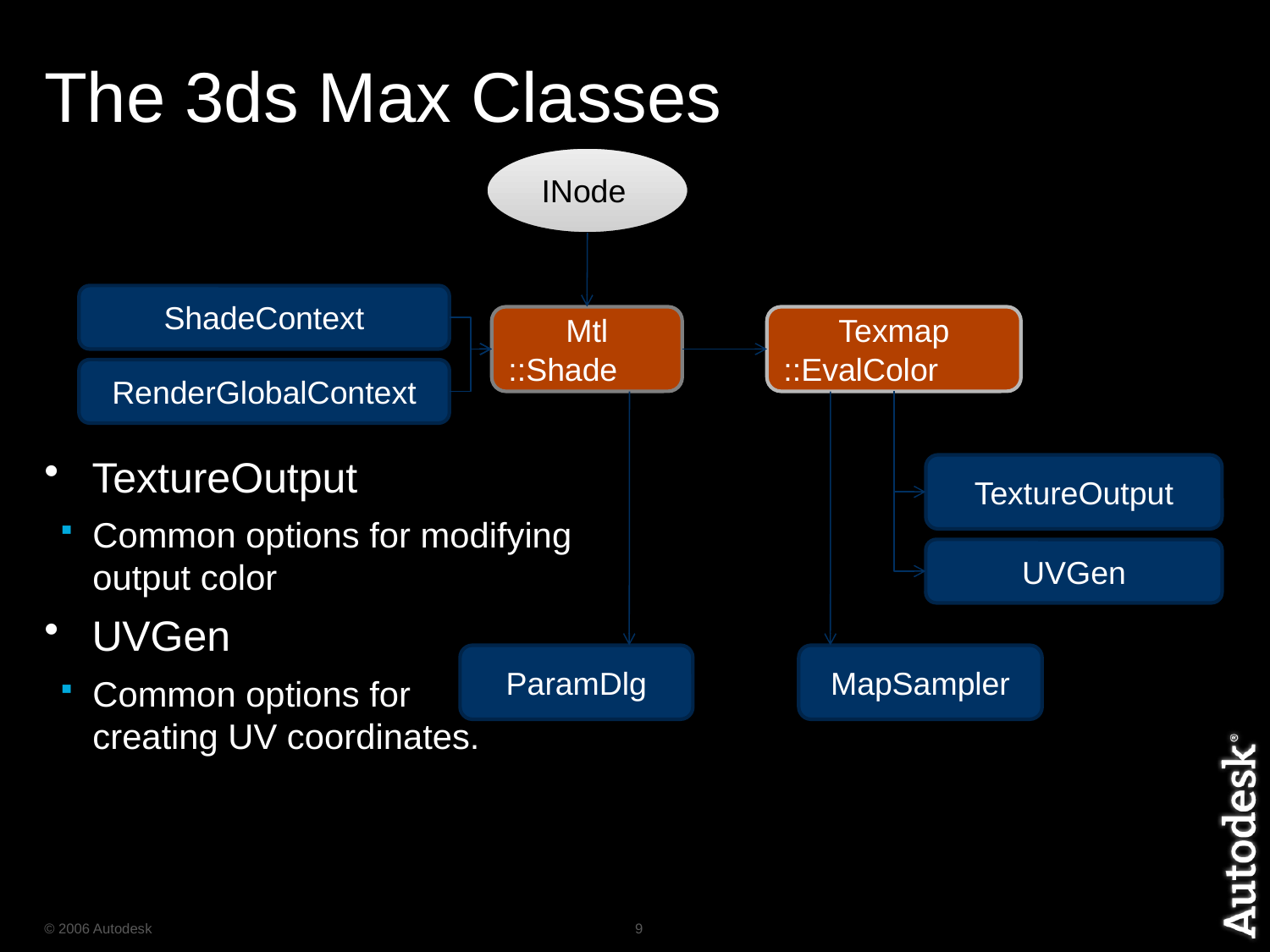

# The 3ds Max Classes

INode

TextureOutput
Common options for modifying
output color
UVGen
Common options for
creating UV coordinates.
ShadeContext
Mtl
::Shade
Texmap
::EvalColor
RenderGlobalContext
TextureOutput
UVGen
ParamDlg
MapSampler